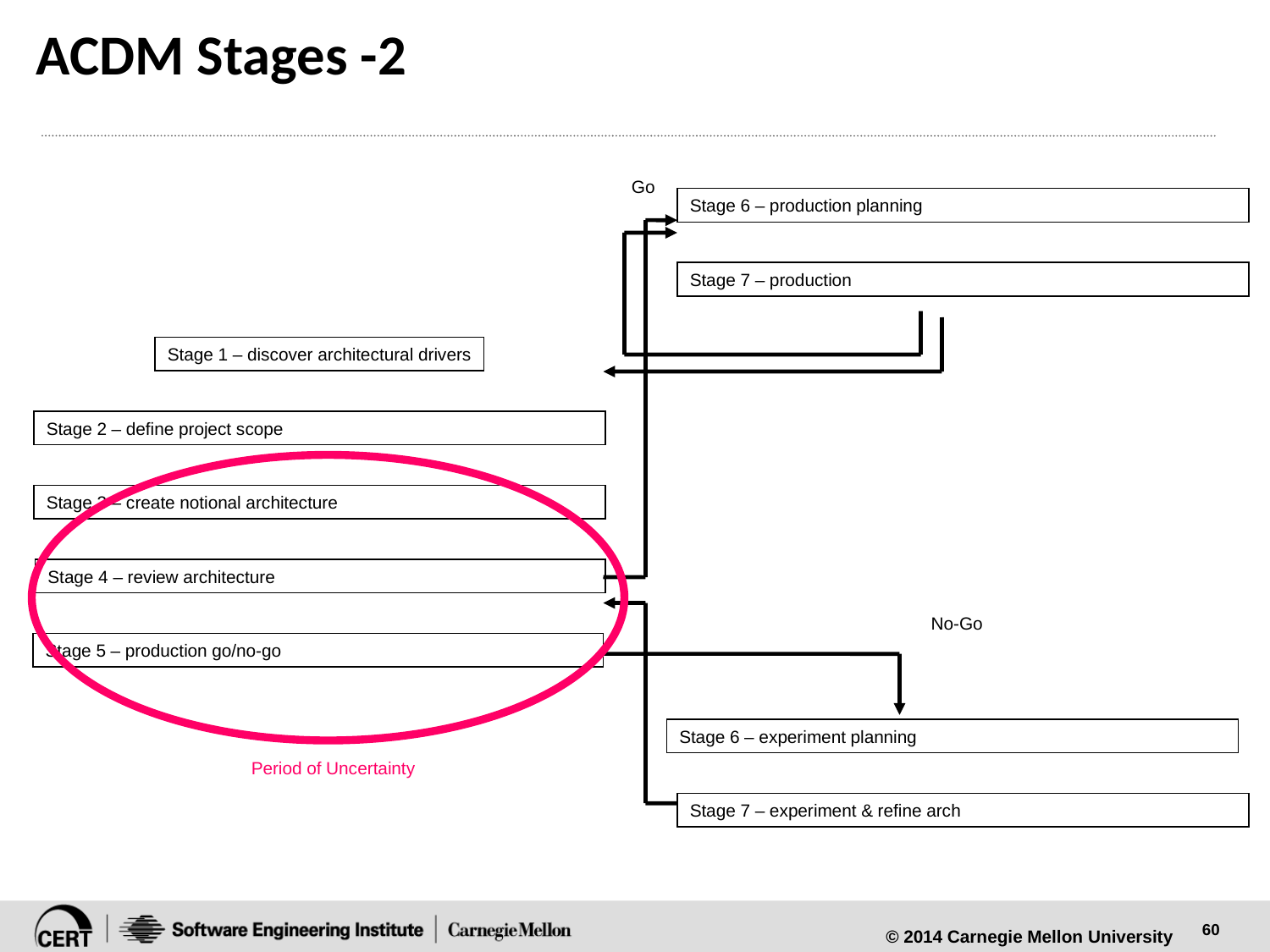

# ACDM Stages -2
Go

Stage 6 – production planning

Stage 7 – production

Stage 1 – discover architectural drivers
Stage 2 – define project scope

Stage 3 – create notional architecture
Stage 4 – review architecture

No-Go
Stage 5 – production go/no-go

Stage 6 – experiment planning
Period of Uncertainty
Stage 7 – experiment & refine arch